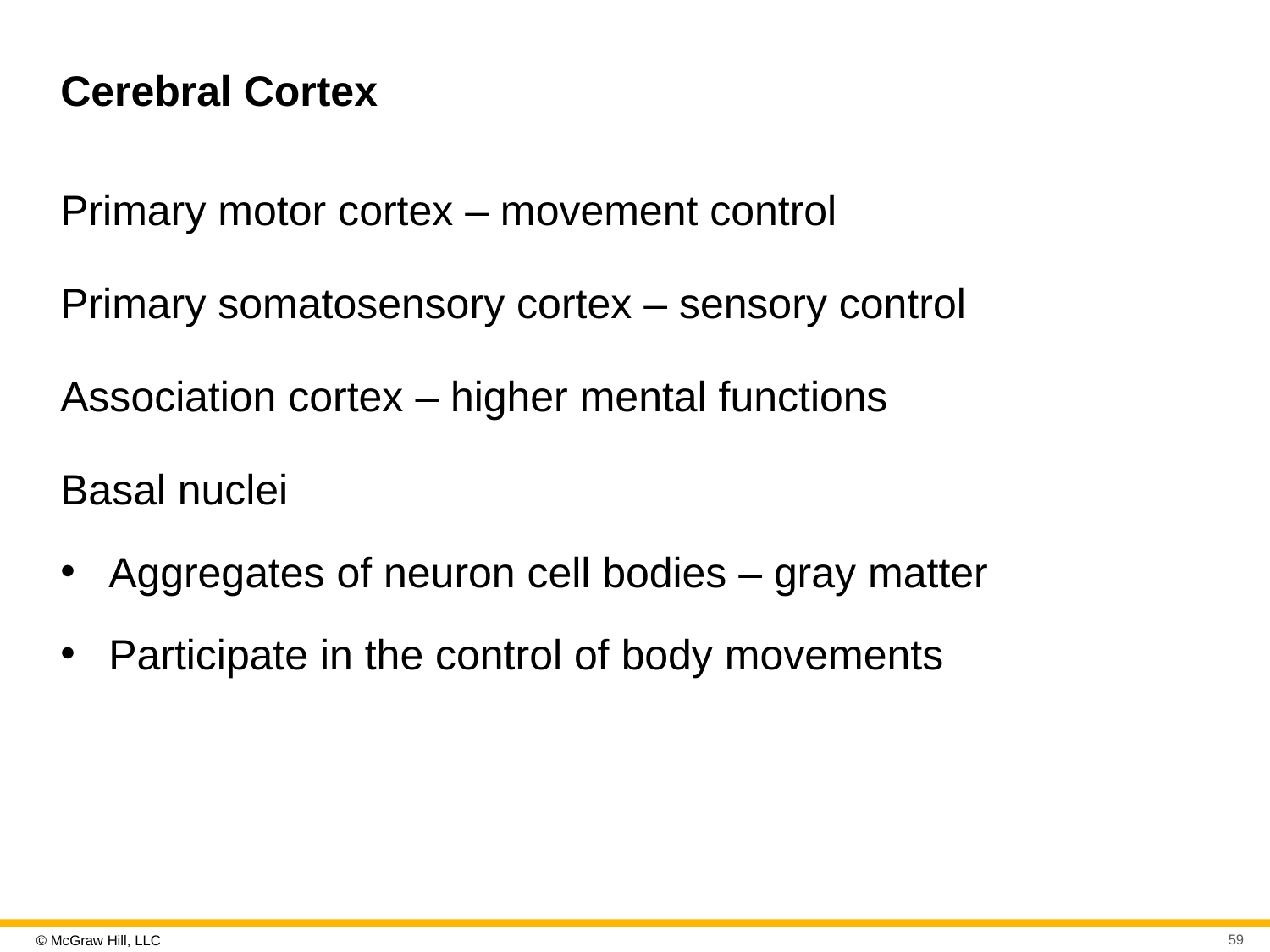

# Cerebral Cortex
Primary motor cortex – movement control
Primary somatosensory cortex – sensory control
Association cortex – higher mental functions
Basal nuclei
Aggregates of neuron cell bodies – gray matter
Participate in the control of body movements
59